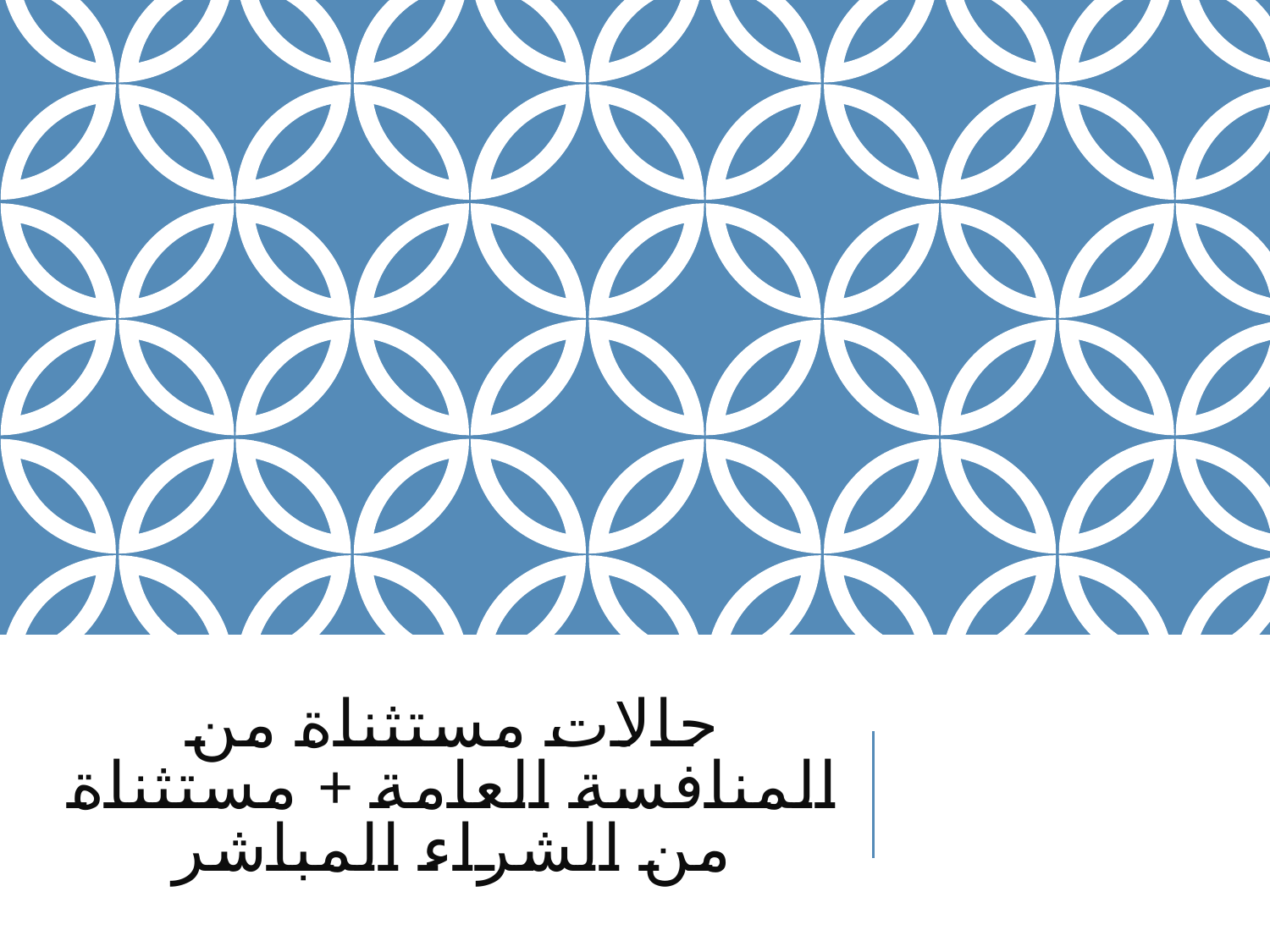

# حالات مستثناة من المنافسة العامة + مستثناة من الشراء المباشر